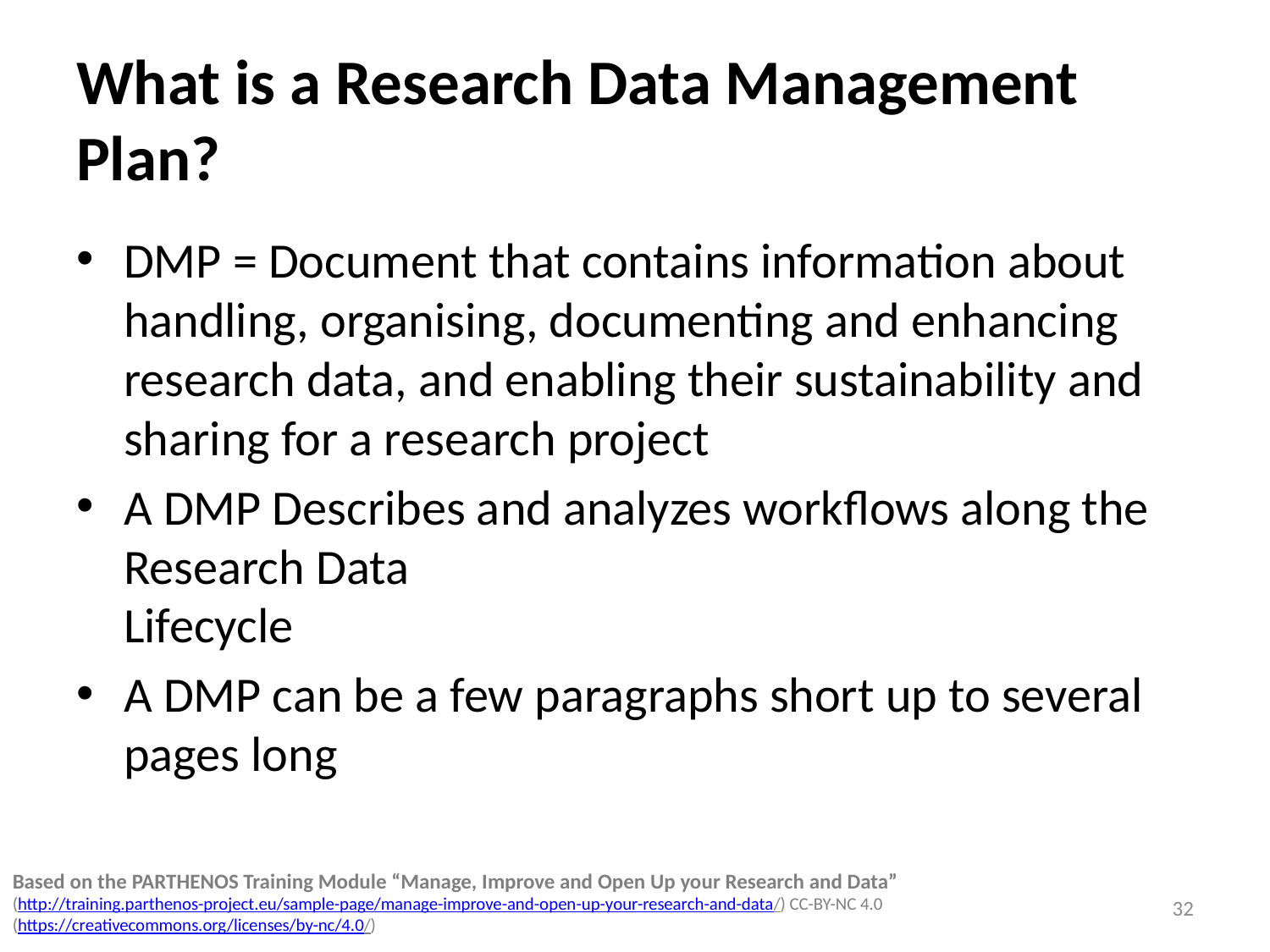

# What is a Research Data Management Plan?
DMP = Document that contains information about  handling, organising, documenting and enhancing research data, and enabling their sustainability and sharing for a research project
A DMP Describes and analyzes workflows along the Research Data
Lifecycle
A DMP can be a few paragraphs short up to several pages long
Based on the PARTHENOS Training Module “Manage, Improve and Open Up your Research and Data”
(http://training.parthenos-project.eu/sample-page/manage-improve-and-open-up-your-research-and-data/) CC-BY-NC 4.0
(https://creativecommons.org/licenses/by-nc/4.0/)
32